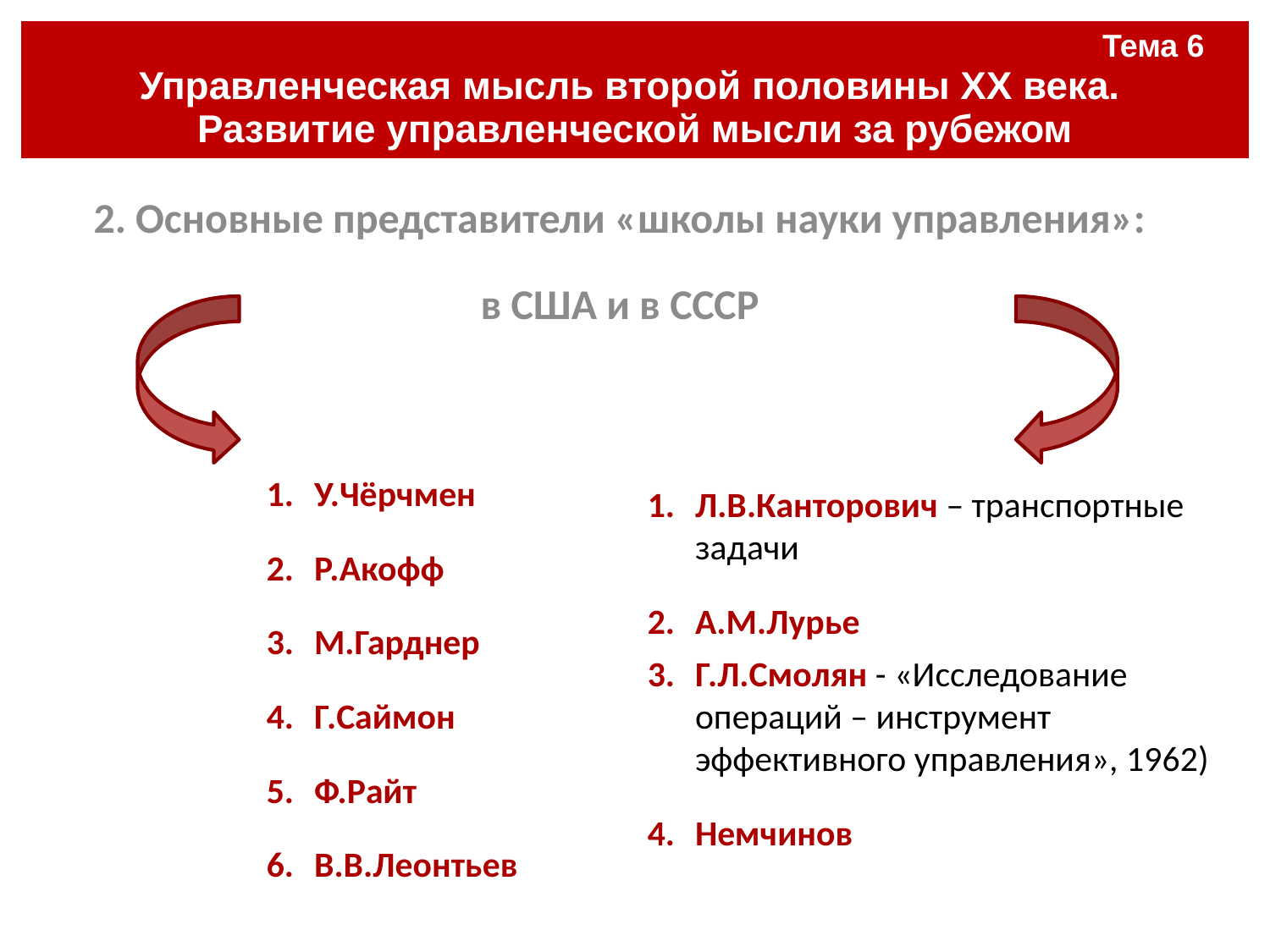

| Тема 6 Управленческая мысль второй половины ХХ века. Развитие управленческой мысли за рубежом |
| --- |
#
2. Основные представители «школы науки управления»:
в США и в СССР

У.Чёрчмен
Р.Акофф
М.Гарднер
Г.Саймон
Ф.Райт
В.В.Леонтьев
Л.В.Канторович – транспортные задачи
А.М.Лурье
Г.Л.Смолян - «Исследование операций – инструмент эффективного управления», 1962)
Немчинов